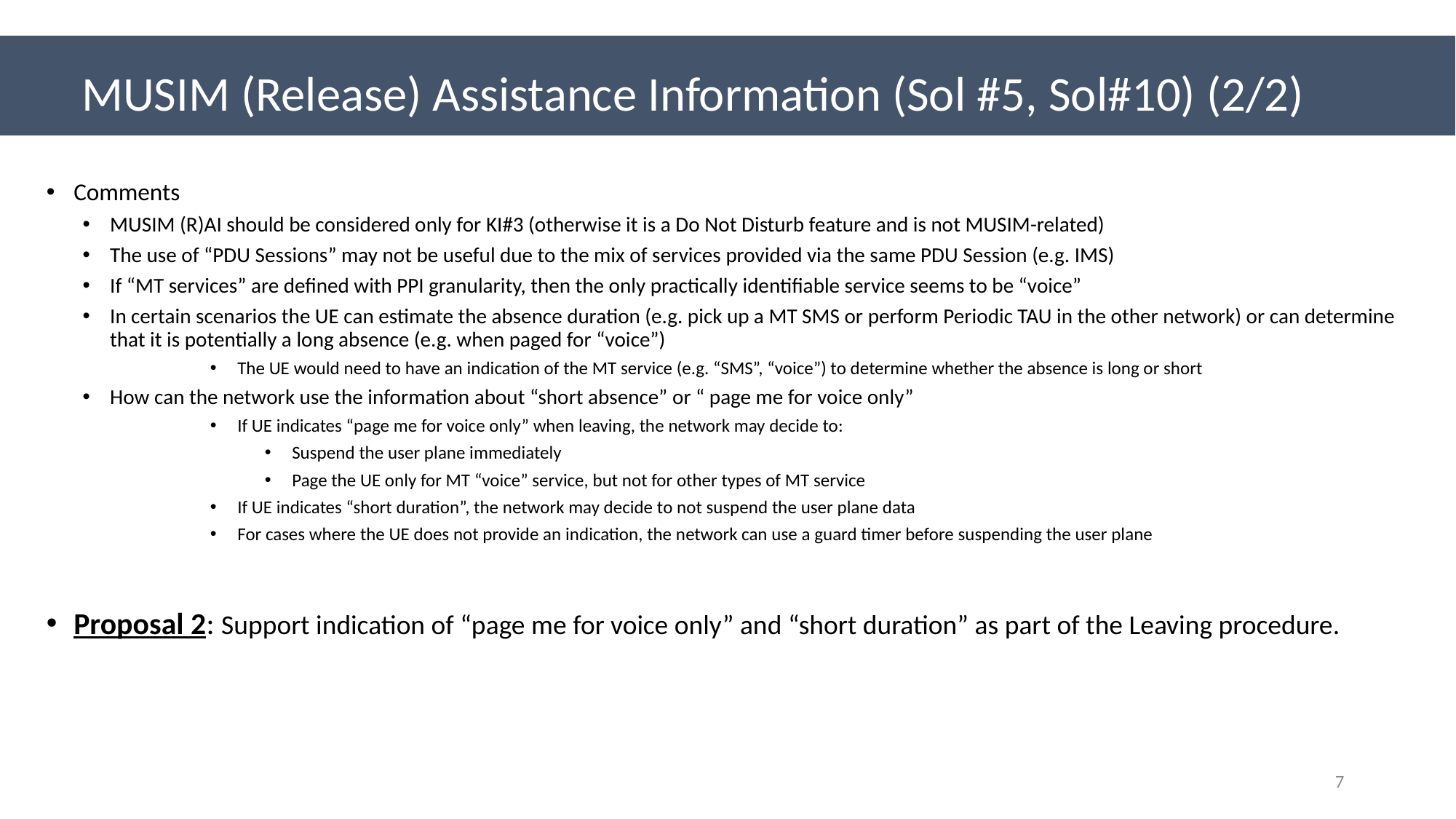

# MUSIM (Release) Assistance Information (Sol #5, Sol#10) (2/2)
Comments
MUSIM (R)AI should be considered only for KI#3 (otherwise it is a Do Not Disturb feature and is not MUSIM-related)
The use of “PDU Sessions” may not be useful due to the mix of services provided via the same PDU Session (e.g. IMS)
If “MT services” are defined with PPI granularity, then the only practically identifiable service seems to be “voice”
In certain scenarios the UE can estimate the absence duration (e.g. pick up a MT SMS or perform Periodic TAU in the other network) or can determine that it is potentially a long absence (e.g. when paged for “voice”)
The UE would need to have an indication of the MT service (e.g. “SMS”, “voice”) to determine whether the absence is long or short
How can the network use the information about “short absence” or “ page me for voice only”
If UE indicates “page me for voice only” when leaving, the network may decide to:
Suspend the user plane immediately
Page the UE only for MT “voice” service, but not for other types of MT service
If UE indicates “short duration”, the network may decide to not suspend the user plane data
For cases where the UE does not provide an indication, the network can use a guard timer before suspending the user plane

Proposal 2: Support indication of “page me for voice only” and “short duration” as part of the Leaving procedure.

7